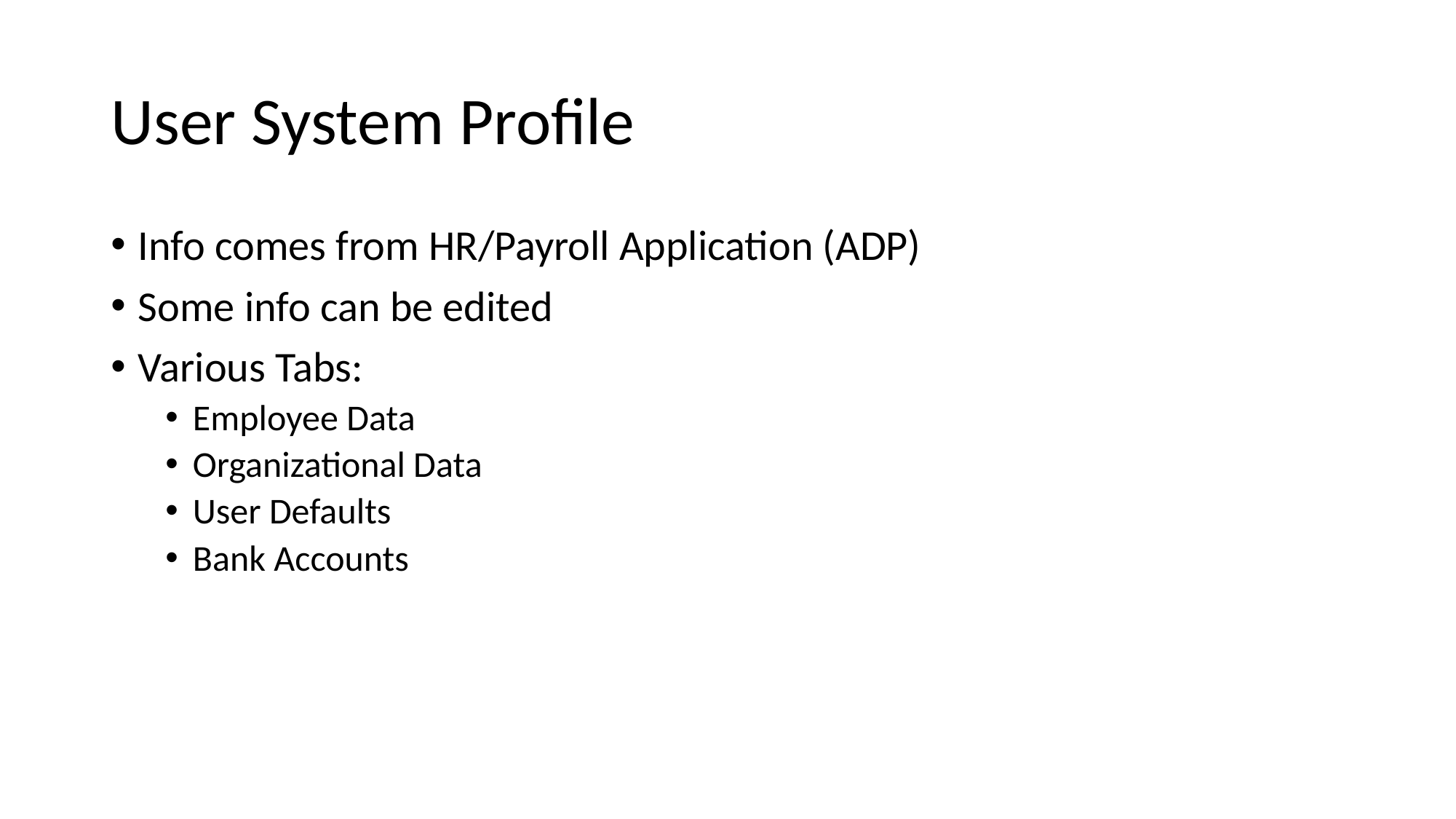

# User System Profile
Info comes from HR/Payroll Application (ADP)
Some info can be edited
Various Tabs:
Employee Data
Organizational Data
User Defaults
Bank Accounts